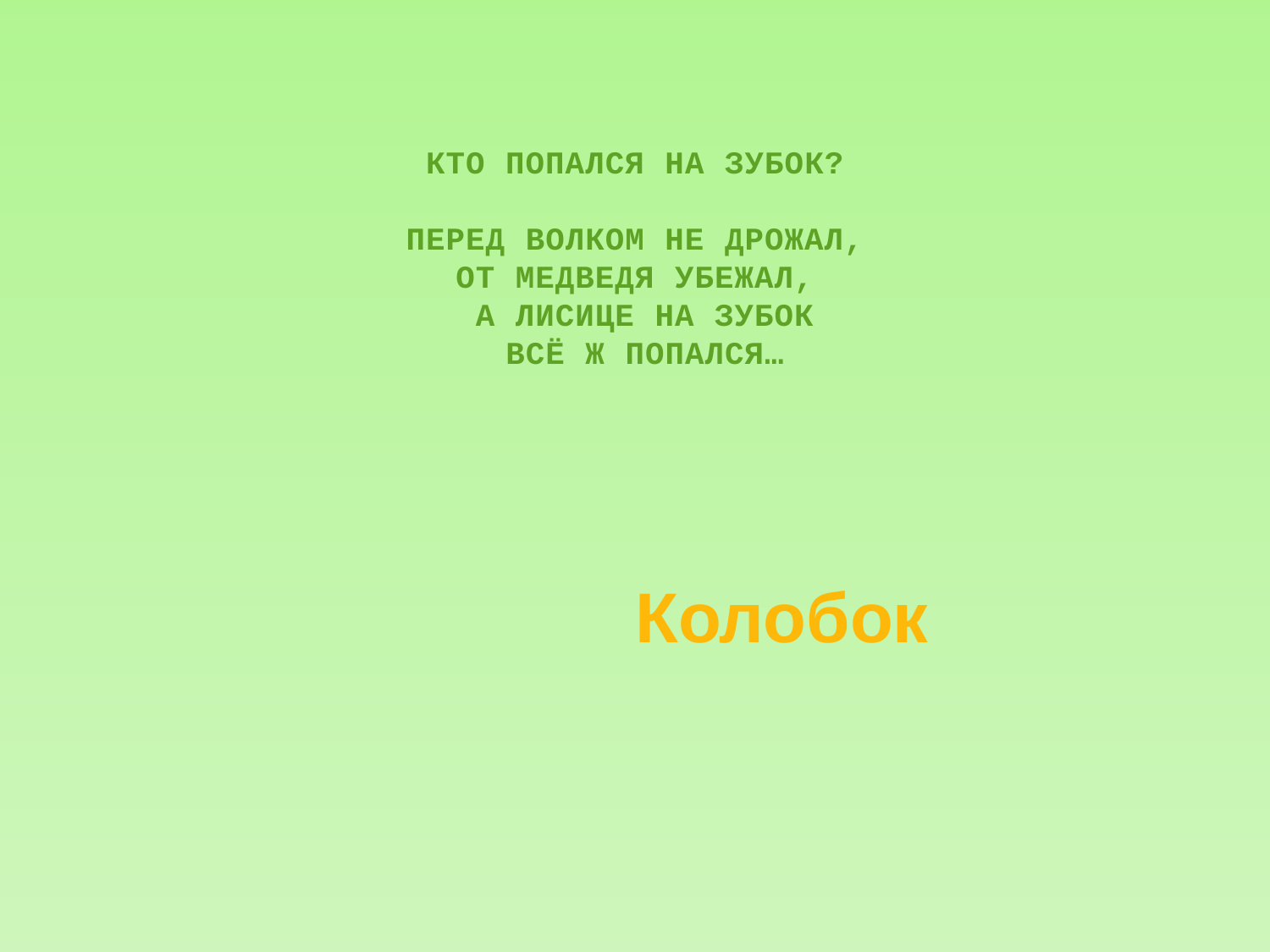

КТО ПОПАЛСЯ НА ЗУБОК?

 ПЕРЕД ВОЛКОМ НЕ ДРОЖАЛ,
 ОТ МЕДВЕДЯ УБЕЖАЛ,
 А ЛИСИЦЕ НА ЗУБОК
 ВСЁ Ж ПОПАЛСЯ…
Колобок